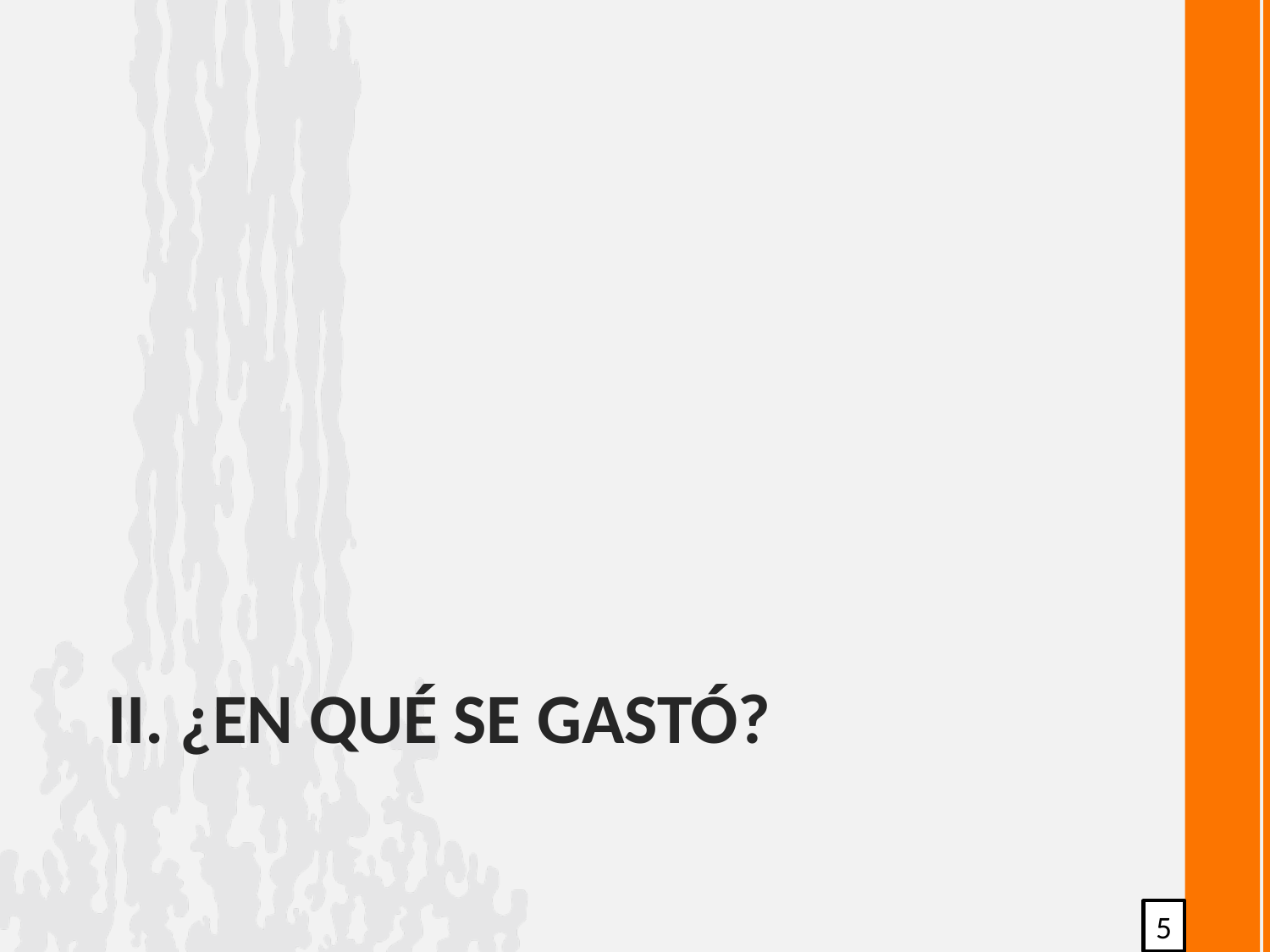

# II. ¿EN QUÉ SE GASTÓ?
5